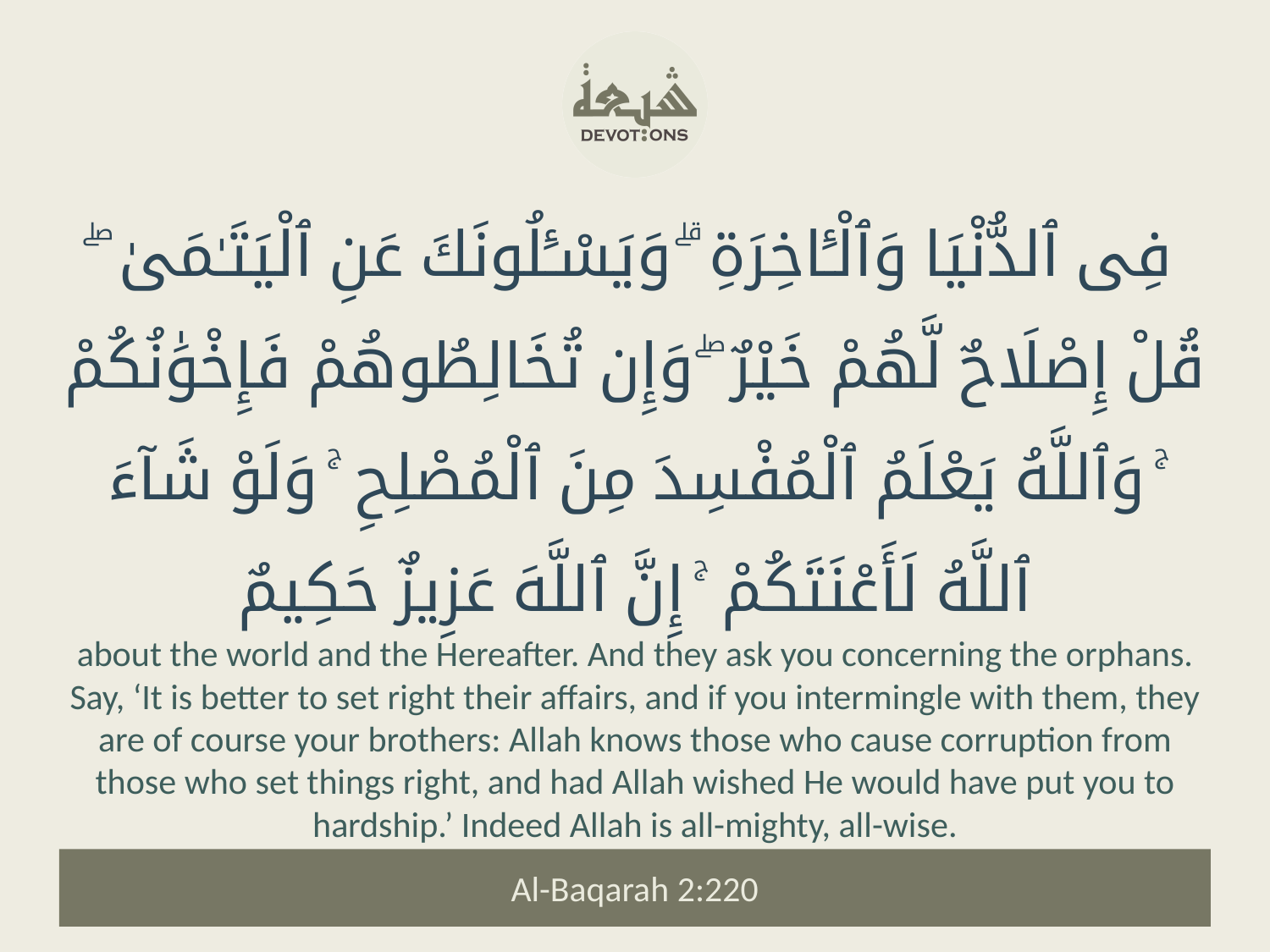

فِى ٱلدُّنْيَا وَٱلْـَٔاخِرَةِ ۗ وَيَسْـَٔلُونَكَ عَنِ ٱلْيَتَـٰمَىٰ ۖ قُلْ إِصْلَاحٌ لَّهُمْ خَيْرٌ ۖ وَإِن تُخَالِطُوهُمْ فَإِخْوَٰنُكُمْ ۚ وَٱللَّهُ يَعْلَمُ ٱلْمُفْسِدَ مِنَ ٱلْمُصْلِحِ ۚ وَلَوْ شَآءَ ٱللَّهُ لَأَعْنَتَكُمْ ۚ إِنَّ ٱللَّهَ عَزِيزٌ حَكِيمٌ
about the world and the Hereafter. And they ask you concerning the orphans. Say, ‘It is better to set right their affairs, and if you intermingle with them, they are of course your brothers: Allah knows those who cause corruption from those who set things right, and had Allah wished He would have put you to hardship.’ Indeed Allah is all-mighty, all-wise.
Al-Baqarah 2:220